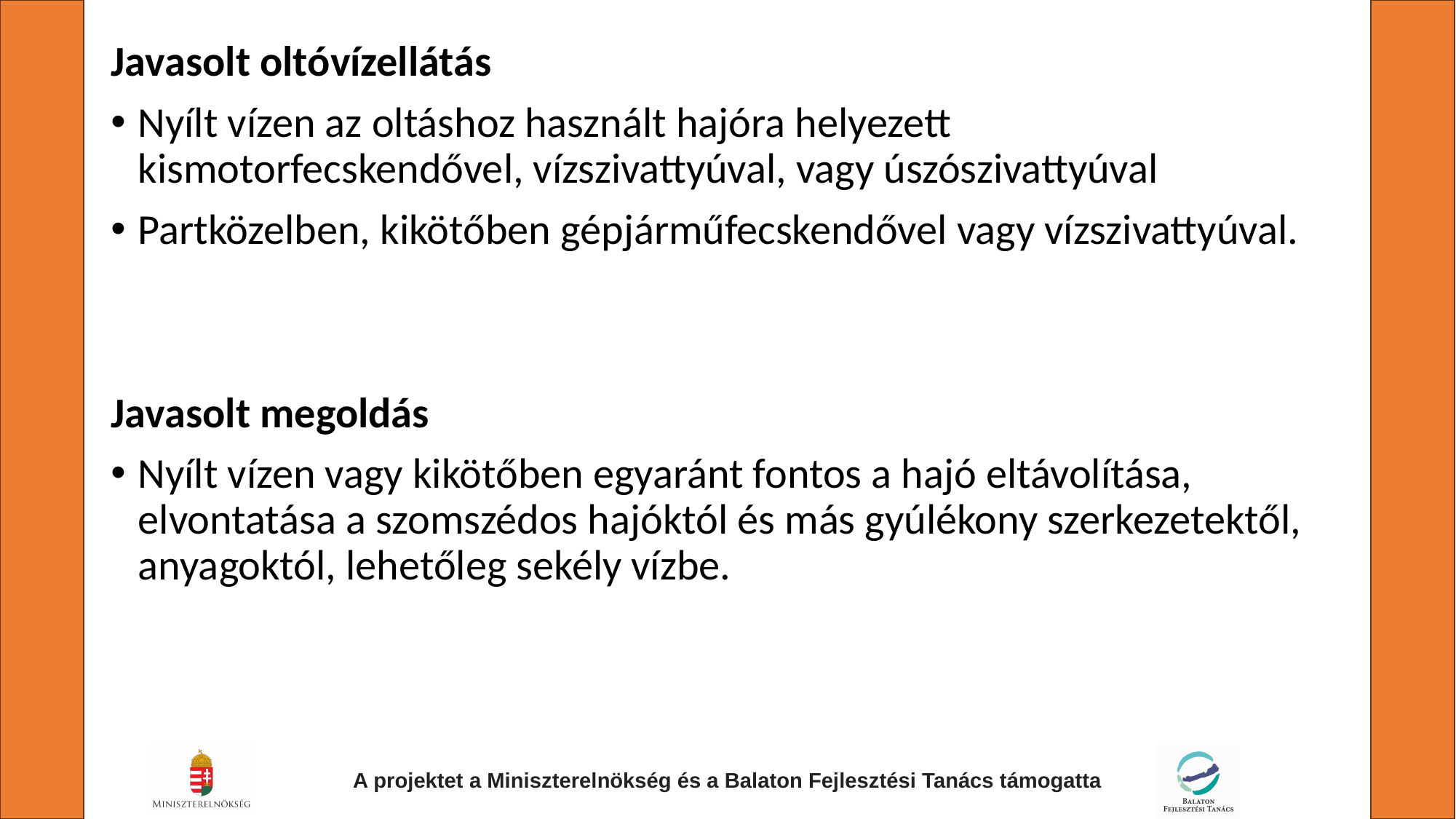

Javasolt oltóvízellátás
Nyílt vízen az oltáshoz használt hajóra helyezett kismotorfecskendővel, vízszivattyúval, vagy úszószivattyúval
Partközelben, kikötőben gépjárműfecskendővel vagy vízszivattyúval.

Javasolt megoldás
Nyílt vízen vagy kikötőben egyaránt fontos a hajó eltávolítása, elvontatása a szomszédos hajóktól és más gyúlékony szerkezetektől, anyagoktól, lehetőleg sekély vízbe.